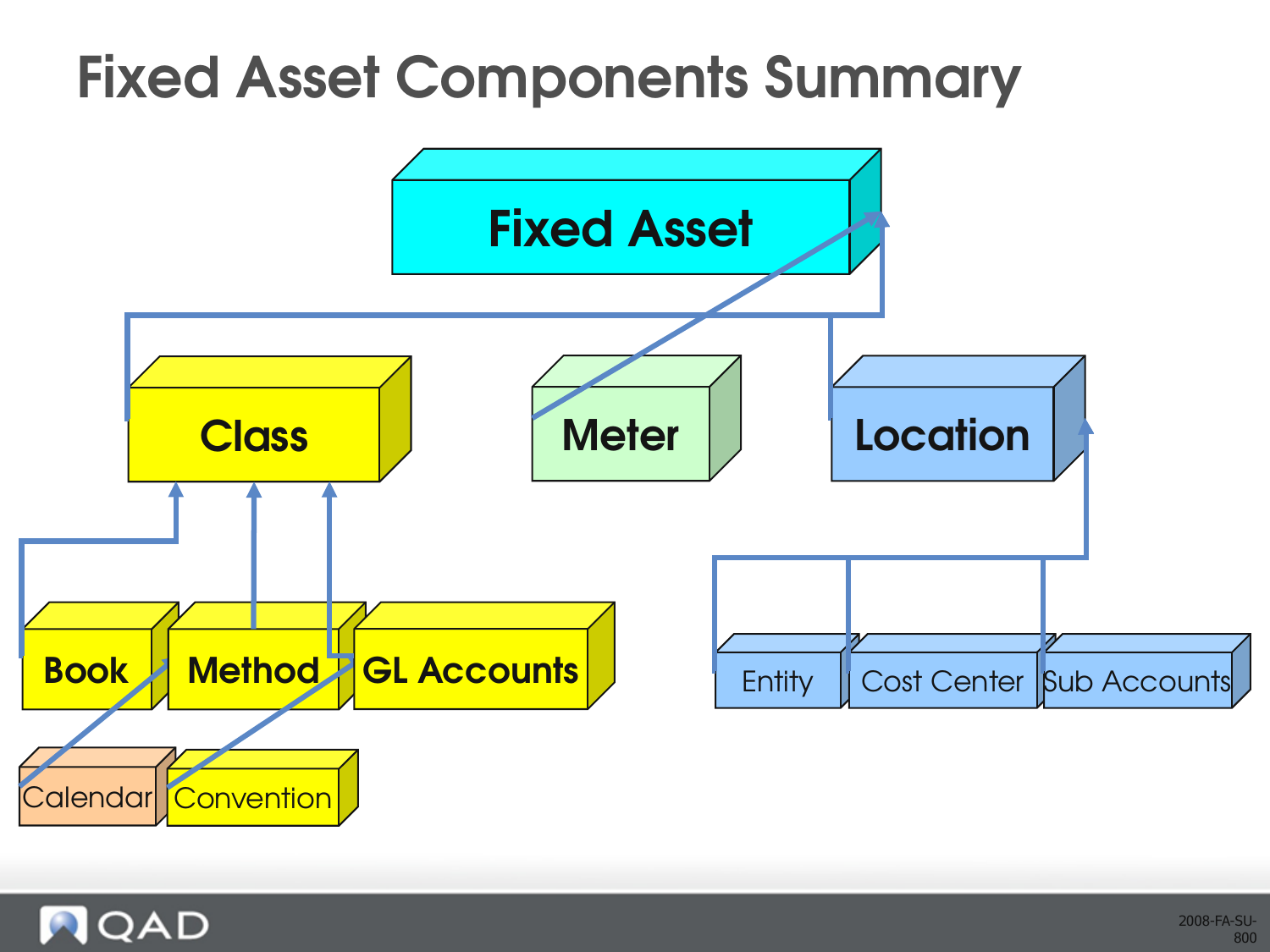

# Fixed Asset Components Summary
Fixed Asset
Meter
Location
Class

Book
Method
GL Accounts
Entity
Cost Center
Sub Accounts
Calendar
Convention
2008-FA-SU-800